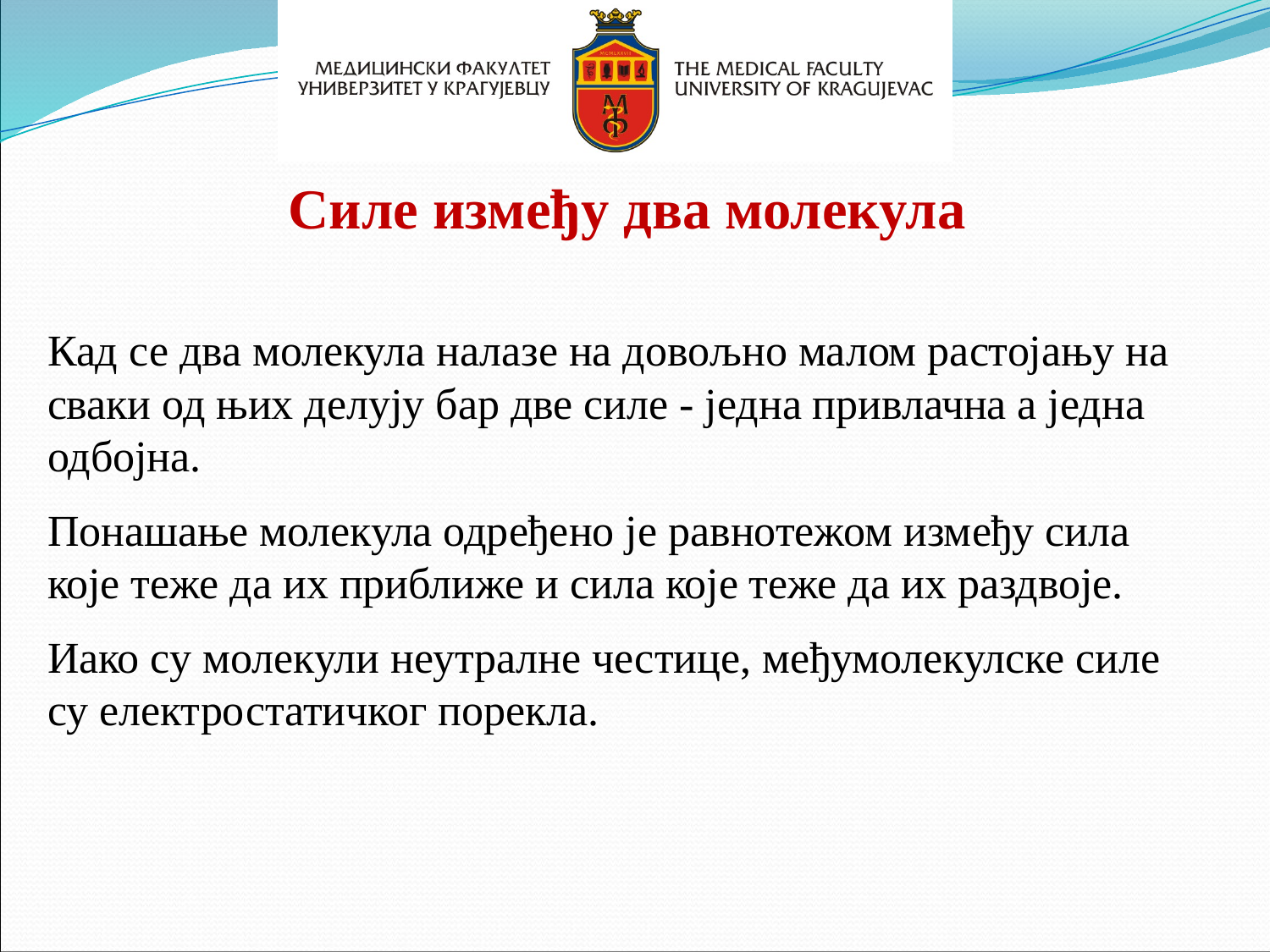

Силе између два молекула
Кад се два молекула налазе на довољно малом растојању на сваки од њих делују бар две силе - једна привлачна а једна одбојна.
Понашање молекула одређено је равнотежом између сила које теже да их приближе и сила које теже да их раздвоје.
Иако су молекули неутралне честице, међумолекулске силе су електростатичког порекла.